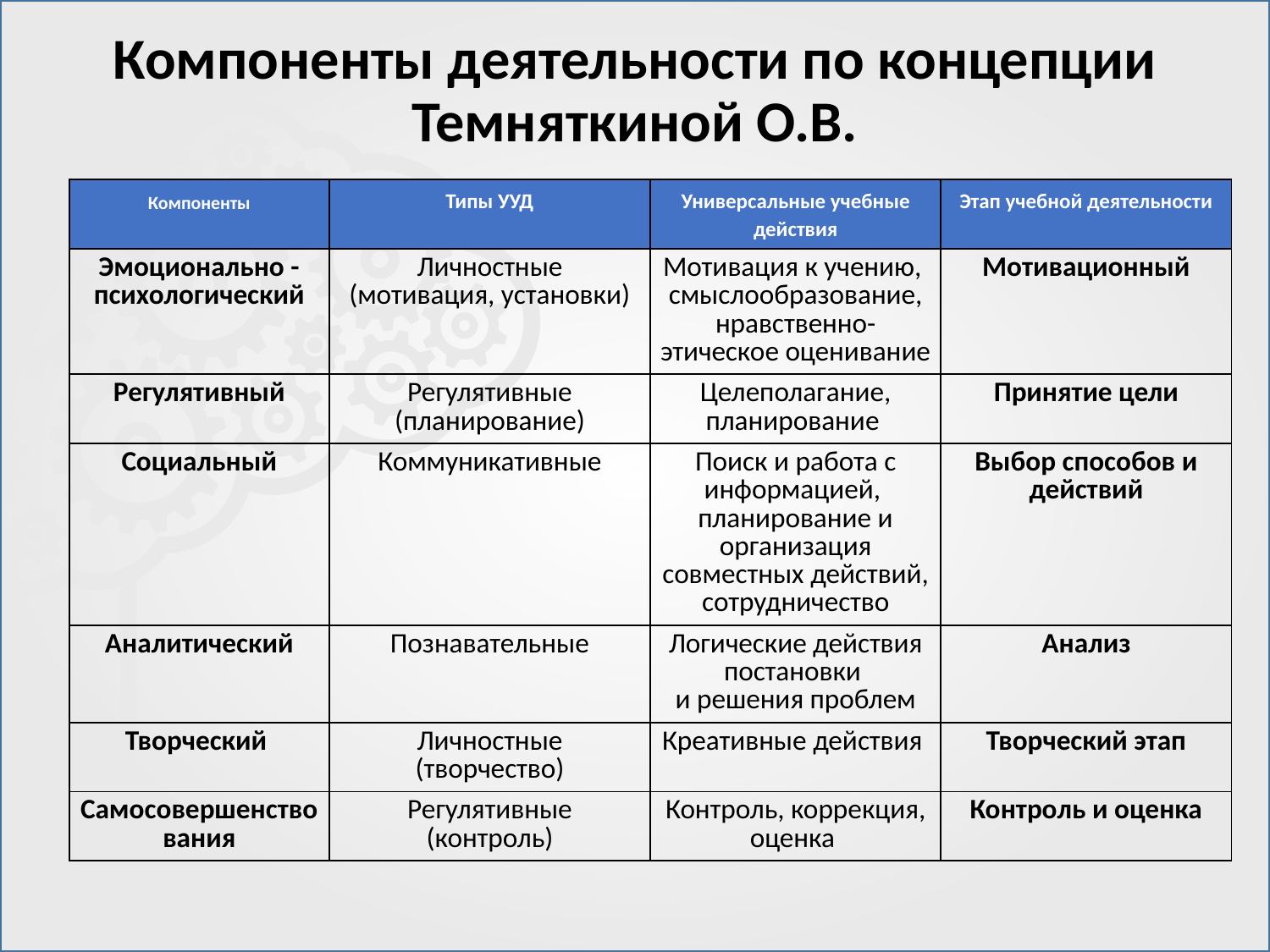

# Компоненты деятельности по концепции Темняткиной О.В.
| Компоненты | Типы УУД | Универсальные учебные действия | Этап учебной деятельности |
| --- | --- | --- | --- |
| Эмоционально - психологический | Личностные (мотивация, установки) | Мотивация к учению, смыслообразование, нравственно-этическое оценивание | Мотивационный |
| Регулятивный | Регулятивные (планирование) | Целеполагание, планирование | Принятие цели |
| Социальный | Коммуникативные | Поиск и работа с информацией, планирование и организация совместных действий, сотрудничество | Выбор способов и действий |
| Аналитический | Познавательные | Логические действия постановки и решения проблем | Анализ |
| Творческий | Личностные (творчество) | Креативные действия | Творческий этап |
| Самосовершенствования | Регулятивные (контроль) | Контроль, коррекция, оценка | Контроль и оценка |